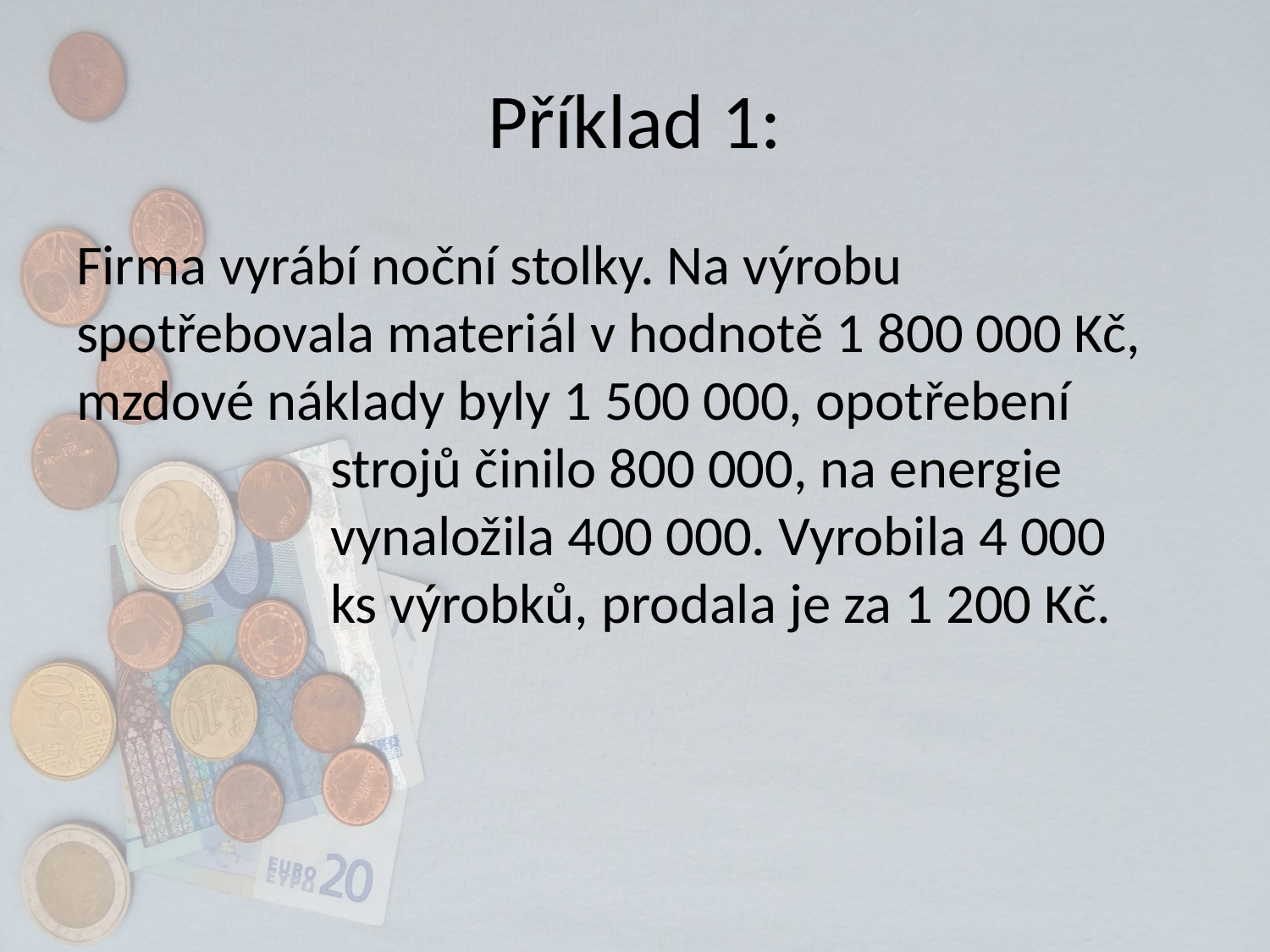

# Příklad 1:
Firma vyrábí noční stolky. Na výrobu spotřebovala materiál v hodnotě 1 800 000 Kč, mzdové náklady byly 1 500 000, opotřebení 			strojů činilo 800 000, na energie 			vynaložila 400 000. Vyrobila 4 000 		ks výrobků, prodala je za 1 200 Kč.